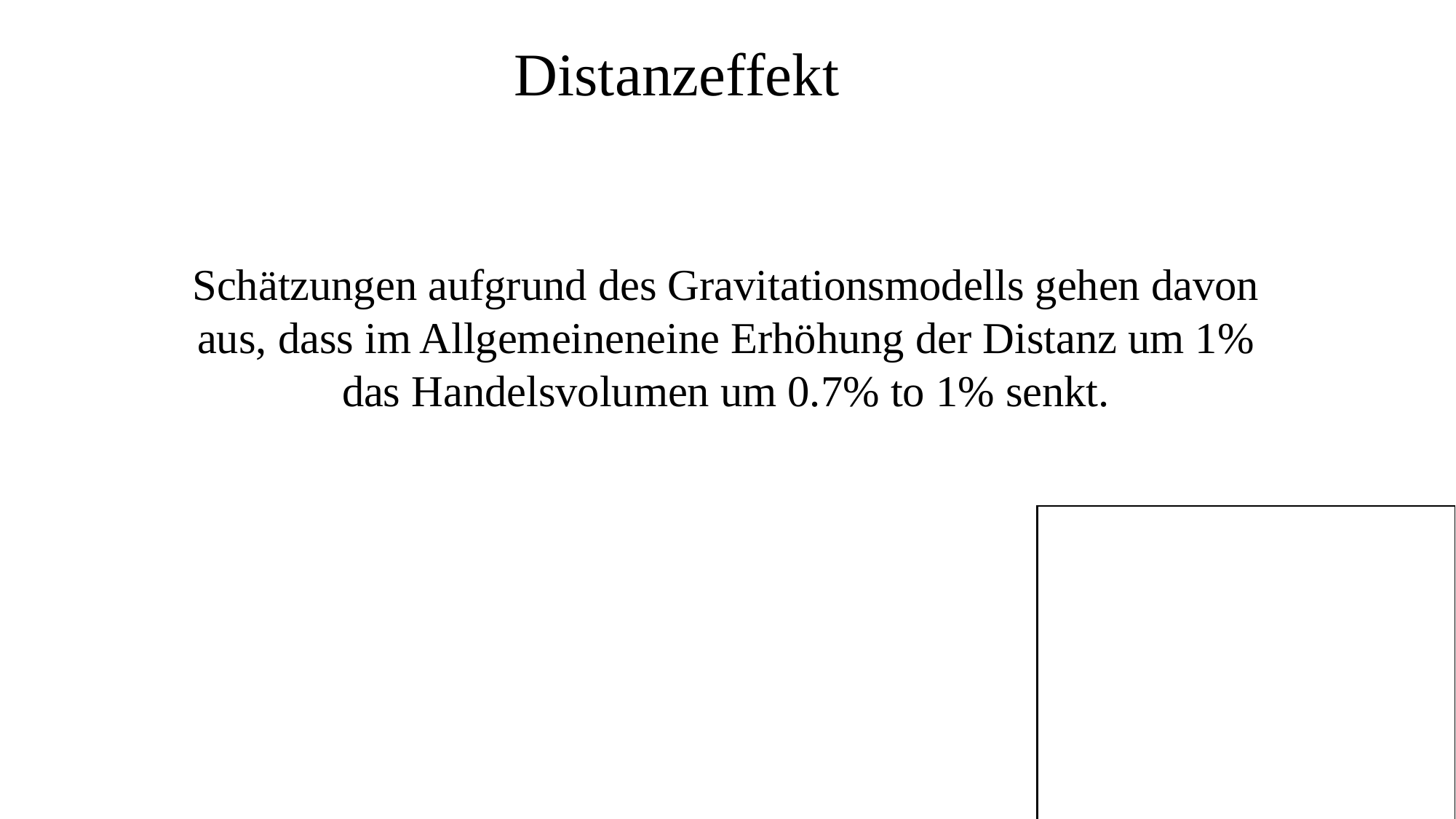

Distanzeffekt
Schätzungen aufgrund des Gravitationsmodells gehen davon aus, dass im Allgemeineneine Erhöhung der Distanz um 1% das Handelsvolumen um 0.7% to 1% senkt.